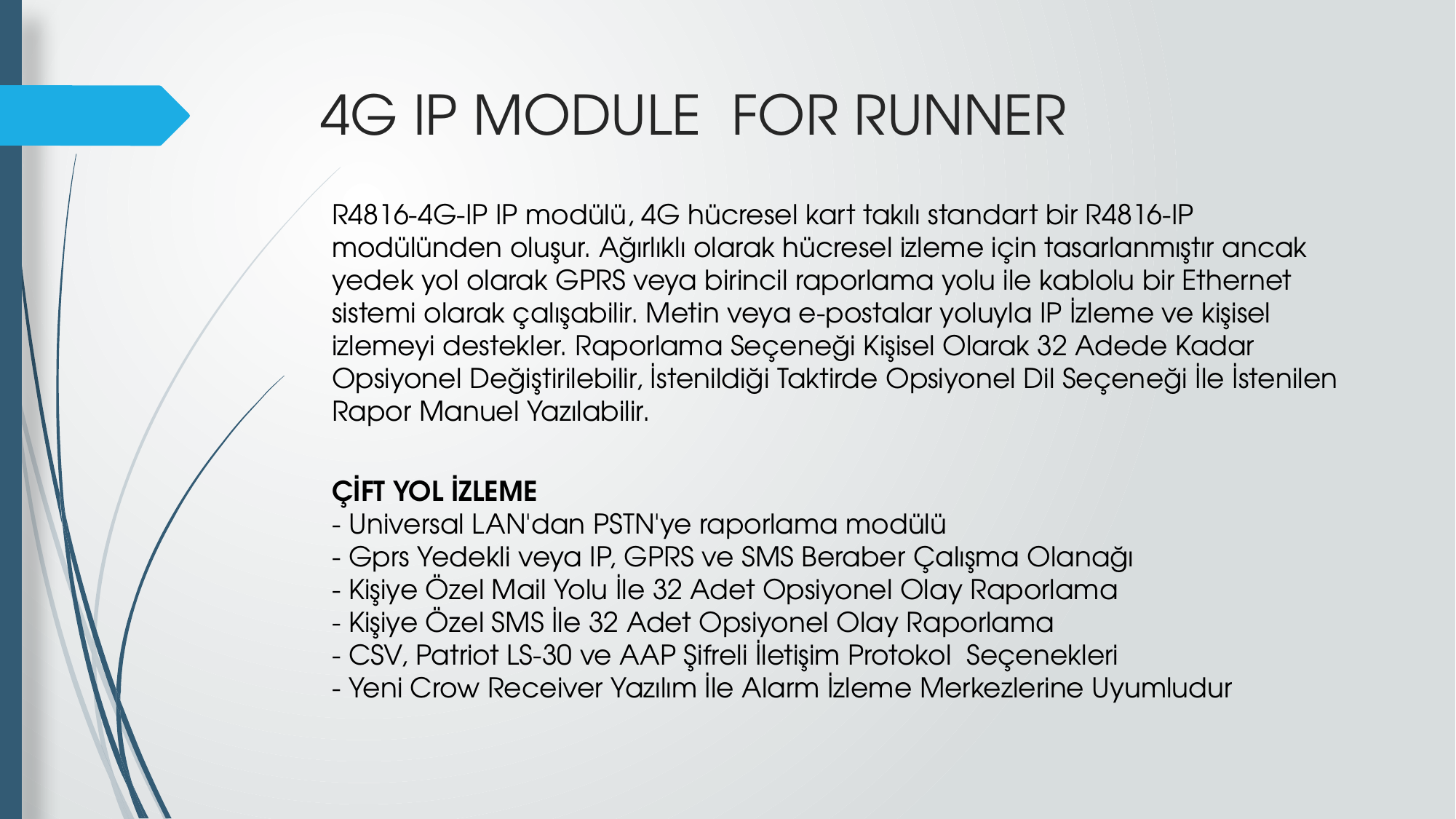

# 4G IP MODULE  FOR RUNNER
R4816-4G-IP IP modülü, 4G hücresel kart takılı standart bir R4816-IP modülünden oluşur. Ağırlıklı olarak hücresel izleme için tasarlanmıştır ancak yedek yol olarak GPRS veya birincil raporlama yolu ile kablolu bir Ethernet sistemi olarak çalışabilir. Metin veya e-postalar yoluyla IP İzleme ve kişisel izlemeyi destekler. Raporlama Seçeneği Kişisel Olarak 32 Adede Kadar Opsiyonel Değiştirilebilir, İstenildiği Taktirde Opsiyonel Dil Seçeneği İle İstenilen Rapor Manuel Yazılabilir.
ÇİFT YOL İZLEME
- Universal LAN'dan PSTN'ye raporlama modülü
- Gprs Yedekli veya IP, GPRS ve SMS Beraber Çalışma Olanağı
- Kişiye Özel Mail Yolu İle 32 Adet Opsiyonel Olay Raporlama
- Kişiye Özel SMS İle 32 Adet Opsiyonel Olay Raporlama
- CSV, Patriot LS-30 ve AAP Şifreli İletişim Protokol  Seçenekleri
- Yeni Crow Receiver Yazılım İle Alarm İzleme Merkezlerine Uyumludur